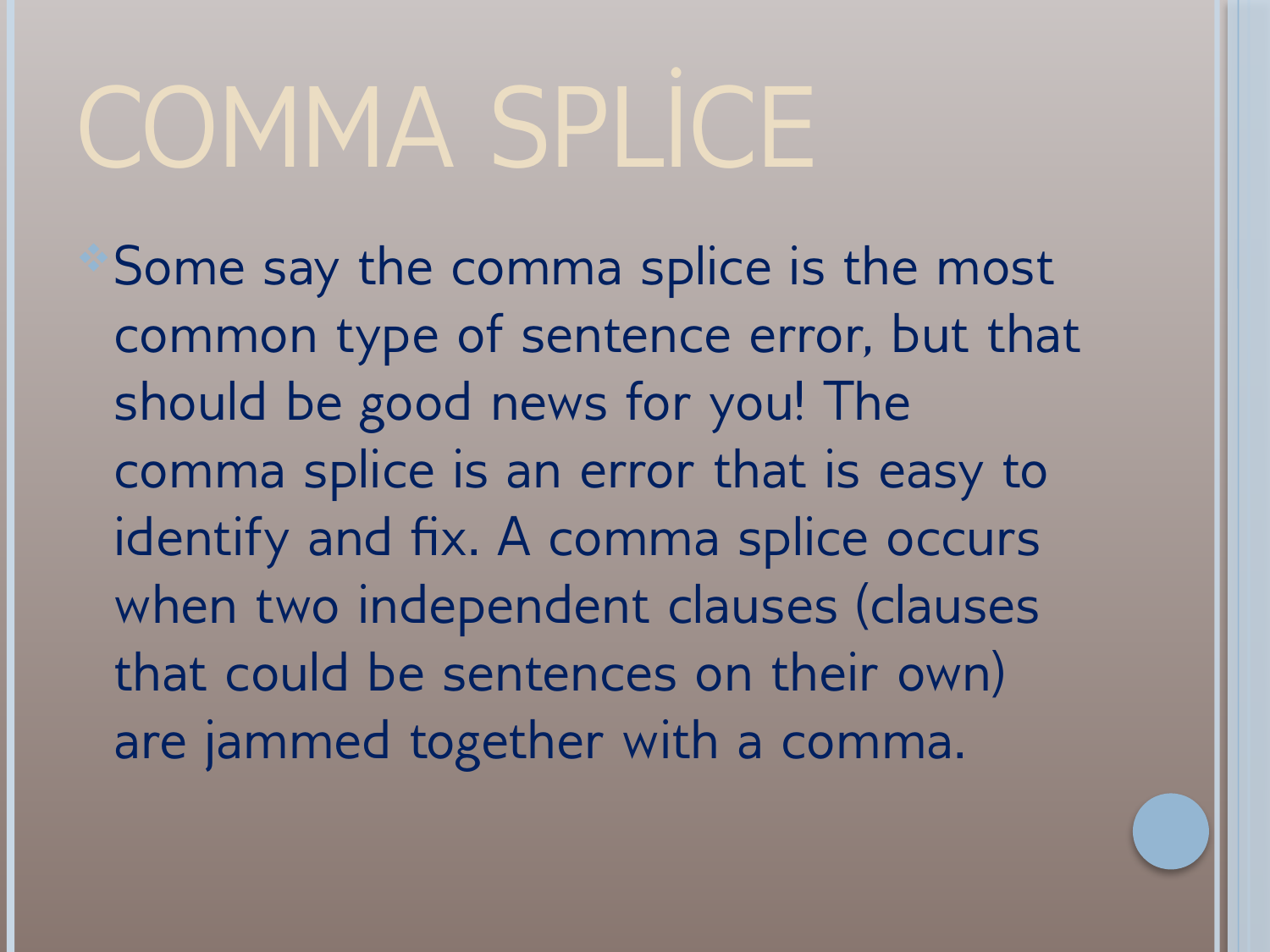

# Comma splice
Some say the comma splice is the most common type of sentence error, but that should be good news for you! The comma splice is an error that is easy to identify and fix. A comma splice occurs when two independent clauses (clauses that could be sentences on their own) are jammed together with a comma.